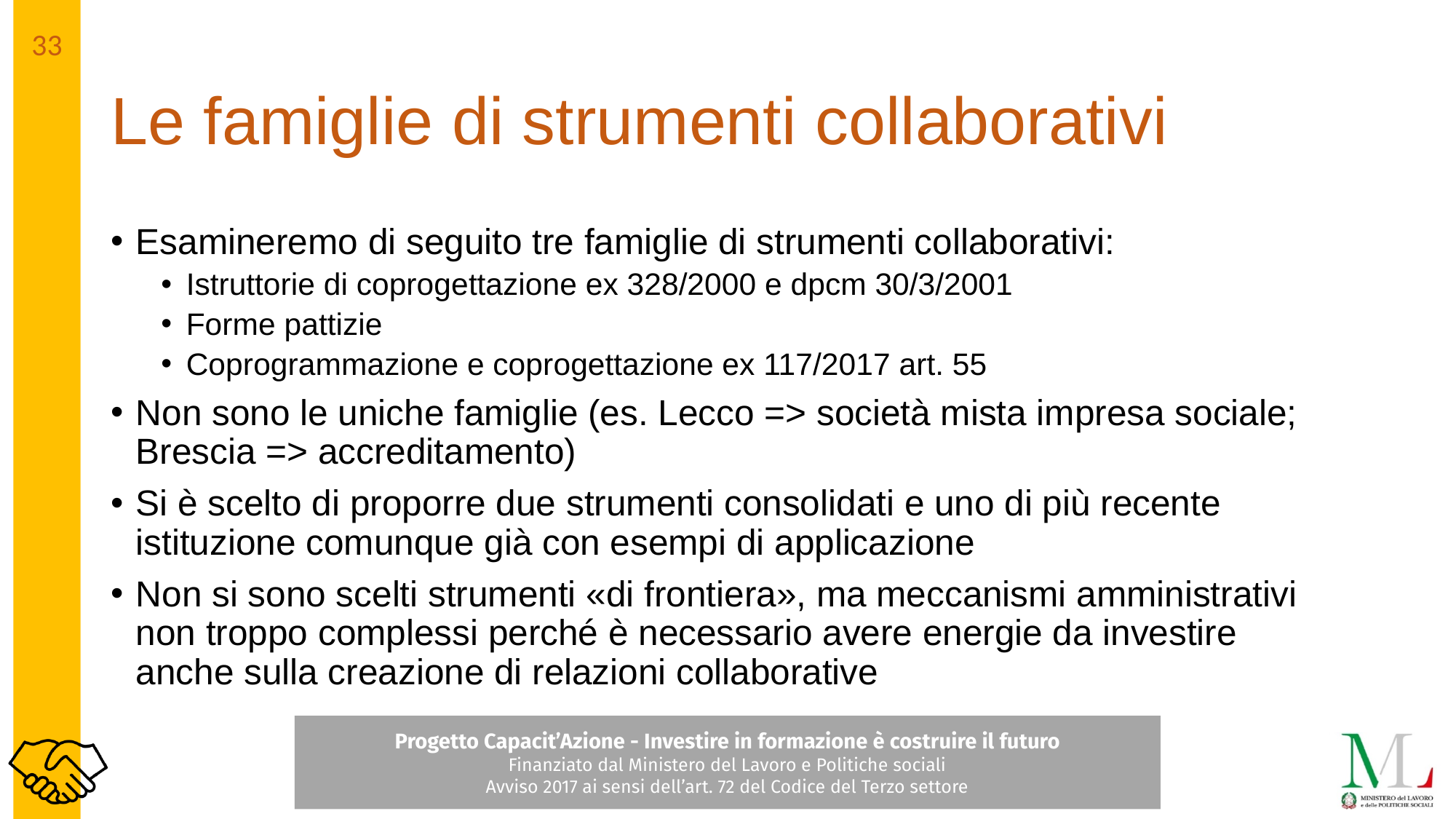

# Le famiglie di strumenti collaborativi
Esamineremo di seguito tre famiglie di strumenti collaborativi:
Istruttorie di coprogettazione ex 328/2000 e dpcm 30/3/2001
Forme pattizie
Coprogrammazione e coprogettazione ex 117/2017 art. 55
Non sono le uniche famiglie (es. Lecco => società mista impresa sociale; Brescia => accreditamento)
Si è scelto di proporre due strumenti consolidati e uno di più recente istituzione comunque già con esempi di applicazione
Non si sono scelti strumenti «di frontiera», ma meccanismi amministrativi non troppo complessi perché è necessario avere energie da investire anche sulla creazione di relazioni collaborative
33